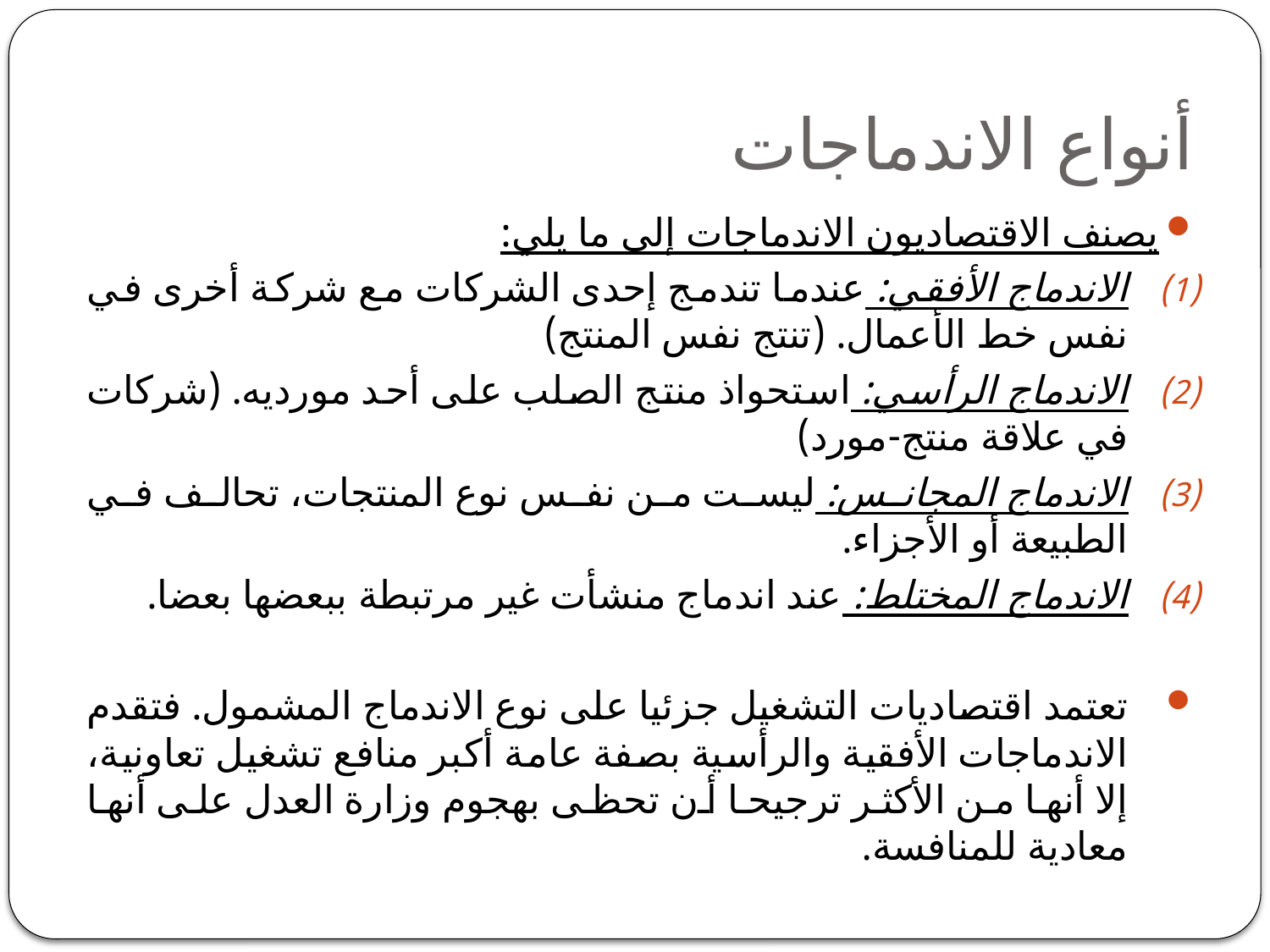

# أنواع الاندماجات
يصنف الاقتصاديون الاندماجات إلى ما يلي:
الاندماج الأفقي: عندما تندمج إحدى الشركات مع شركة أخرى في نفس خط الأعمال. (تنتج نفس المنتج)
الاندماج الرأسي: استحواذ منتج الصلب على أحد مورديه. (شركات في علاقة منتج-مورد)
الاندماج المجانس: ليست من نفس نوع المنتجات، تحالف في الطبيعة أو الأجزاء.
الاندماج المختلط: عند اندماج منشأت غير مرتبطة ببعضها بعضا.

تعتمد اقتصاديات التشغيل جزئيا على نوع الاندماج المشمول. فتقدم الاندماجات الأفقية والرأسية بصفة عامة أكبر منافع تشغيل تعاونية، إلا أنها من الأكثر ترجيحا أن تحظى بهجوم وزارة العدل على أنها معادية للمنافسة.